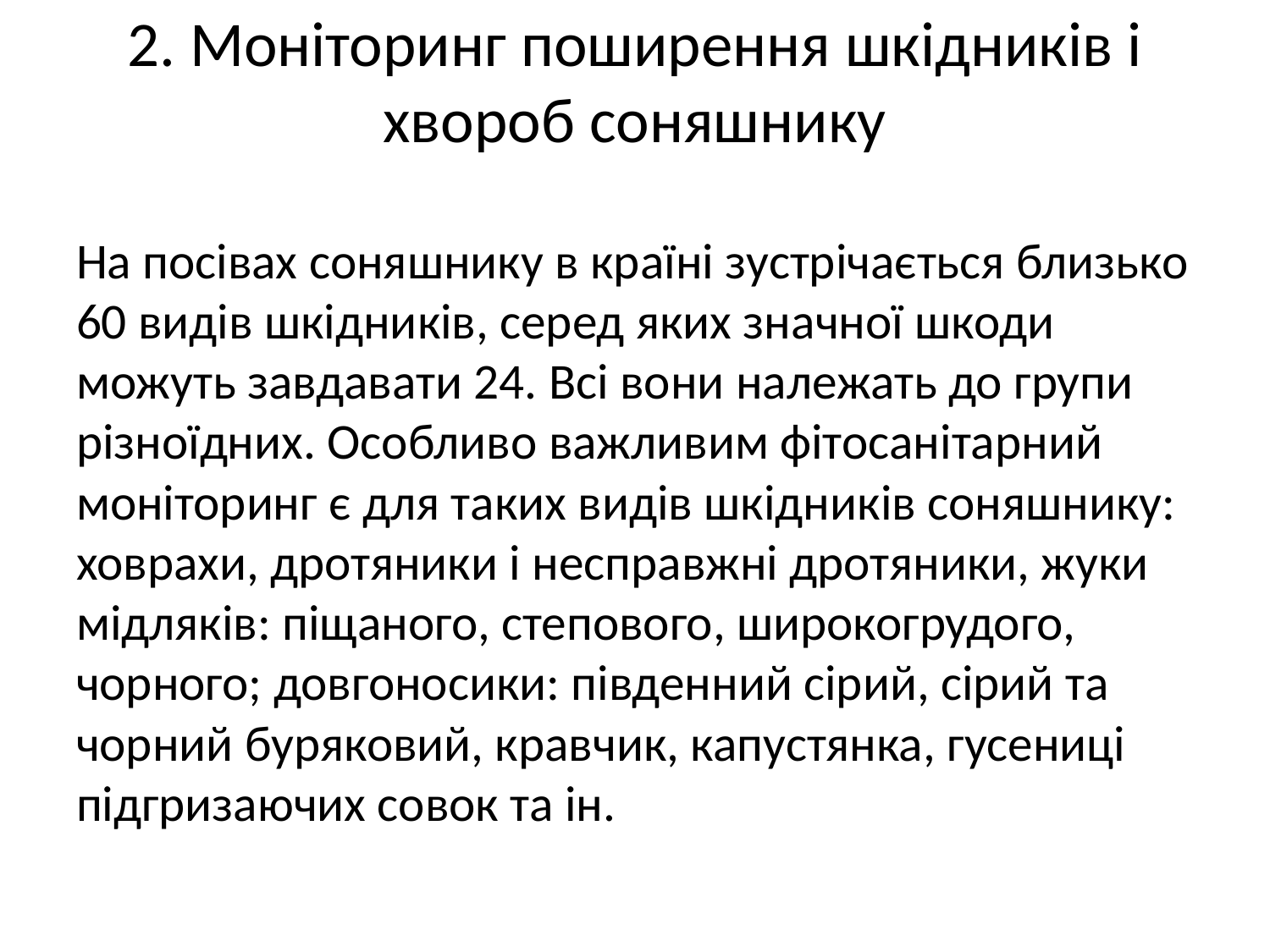

# 2. Моніторинг поширення шкідників і хвороб соняшнику
На посівах соняшнику в країні зустрічається близько 60 видів шкідників, серед яких значної шкоди можуть завдавати 24. Всі вони належать до групи різноїдних. Особливо важливим фітосанітарний моніторинг є для таких видів шкідників соняшнику: ховрахи, дротяники і несправжні дротяники, жуки мідляків: піщаного, степового, широкогрудого,  чорного; довгоносики: південний сірий, сірий та чорний буряковий, кравчик, капустянка, гусениці підгризаючих совок та ін.